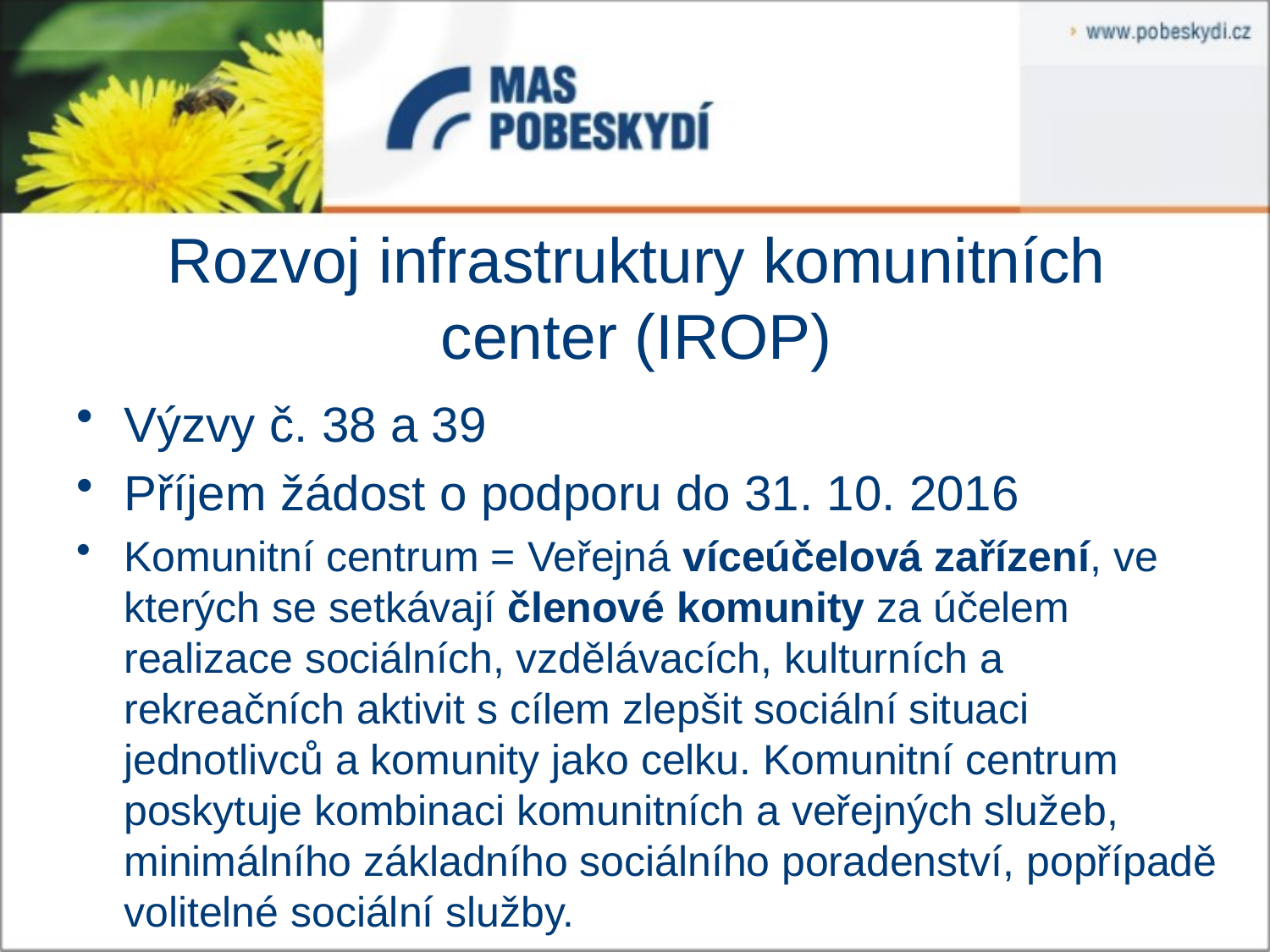

# Rozvoj infrastruktury komunitních center (IROP)
Výzvy č. 38 a 39
Příjem žádost o podporu do 31. 10. 2016
Komunitní centrum = Veřejná víceúčelová zařízení, ve kterých se setkávají členové komunity za účelem realizace sociálních, vzdělávacích, kulturních a rekreačních aktivit s cílem zlepšit sociální situaci jednotlivců a komunity jako celku. Komunitní centrum poskytuje kombinaci komunitních a veřejných služeb, minimálního základního sociálního poradenství, popřípadě volitelné sociální služby.